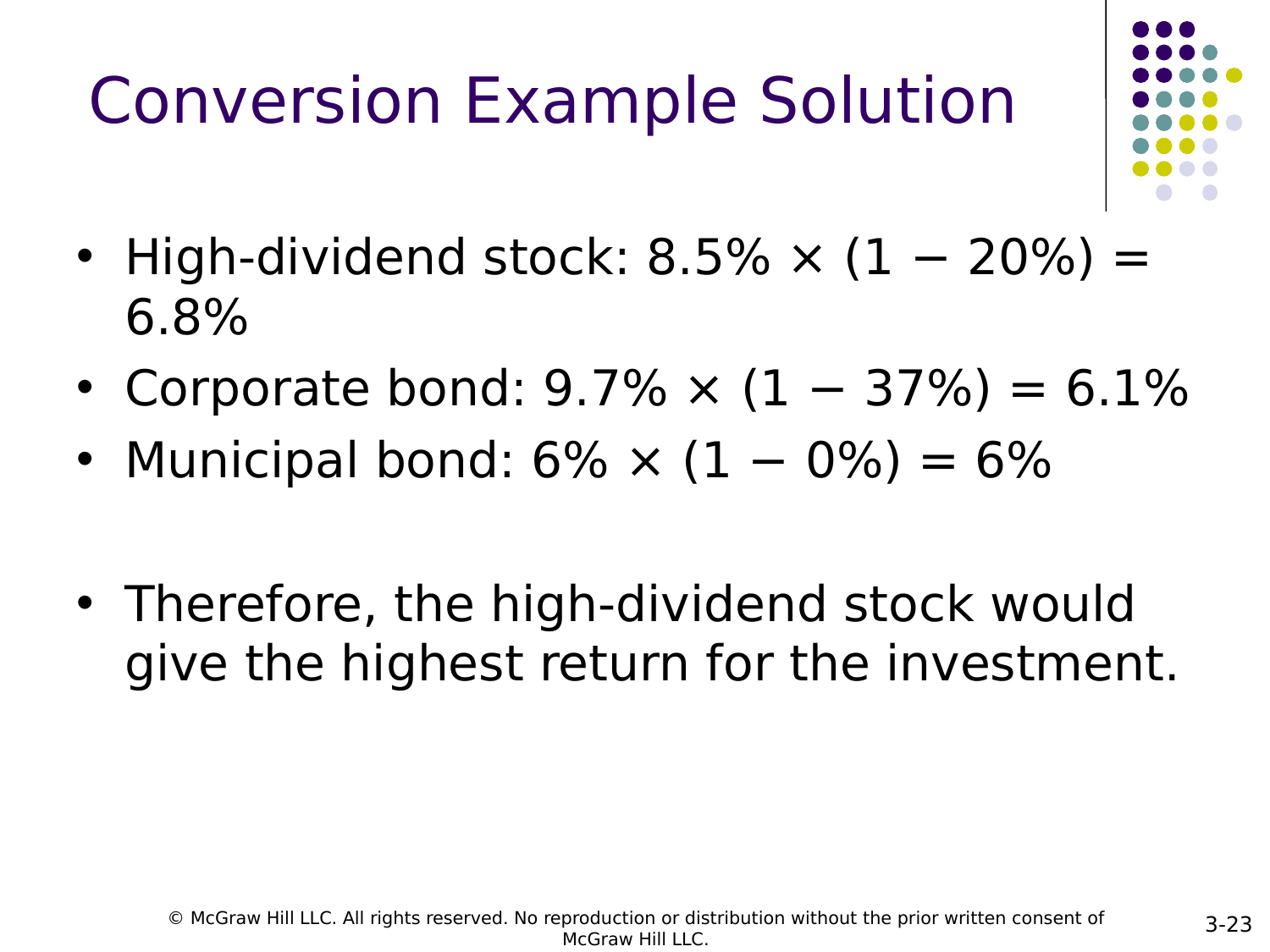

# Conversion Example Solution
High-dividend stock: 8.5% × (1 − 20%) = 6.8%
Corporate bond: 9.7% × (1 − 37%) = 6.1%
Municipal bond: 6% × (1 − 0%) = 6%

Therefore, the high-dividend stock would give the highest return for the investment.
3-23